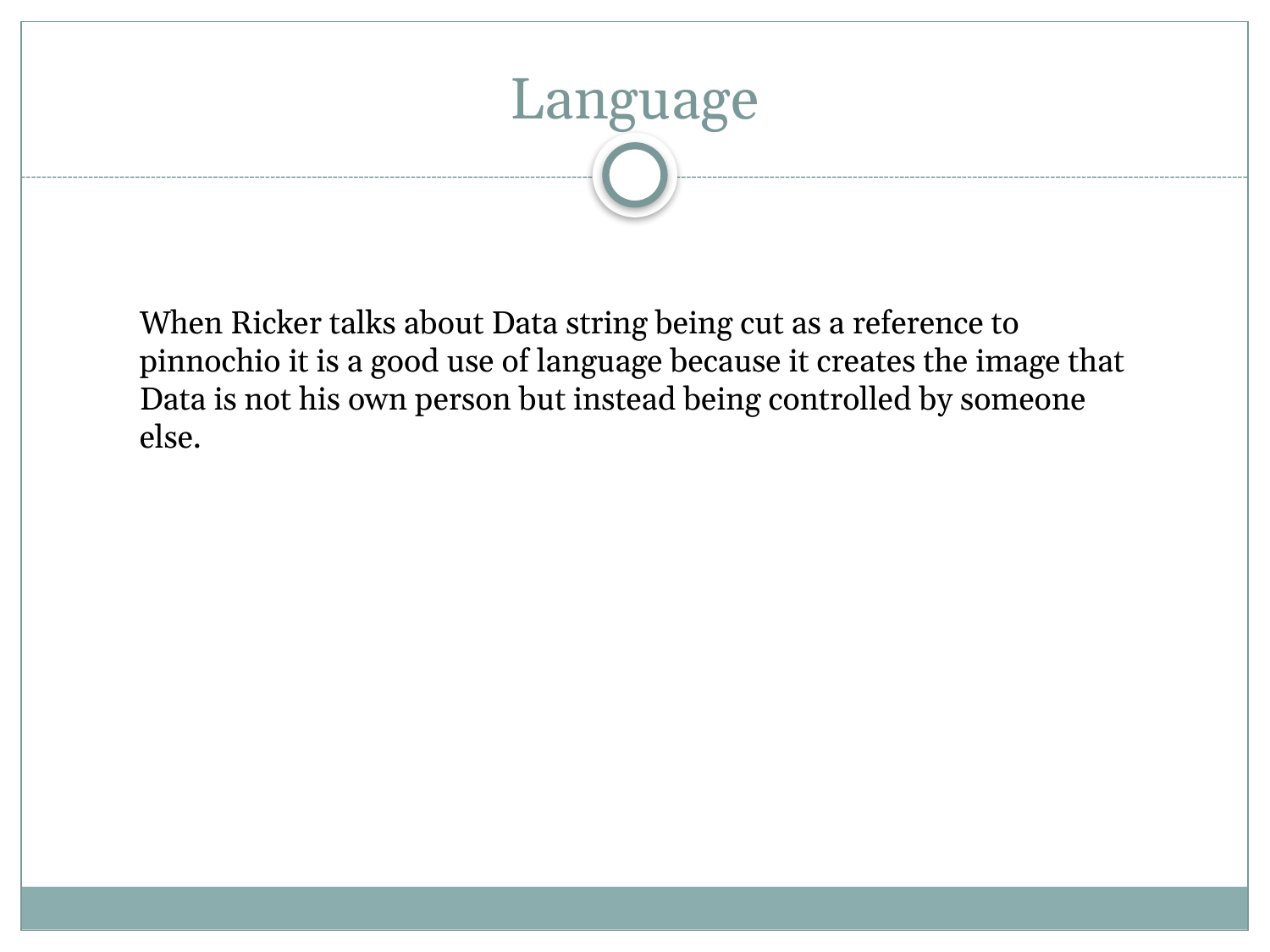

# Language
When Ricker talks about Data string being cut as a reference to pinnochio it is a good use of language because it creates the image that Data is not his own person but instead being controlled by someone else.